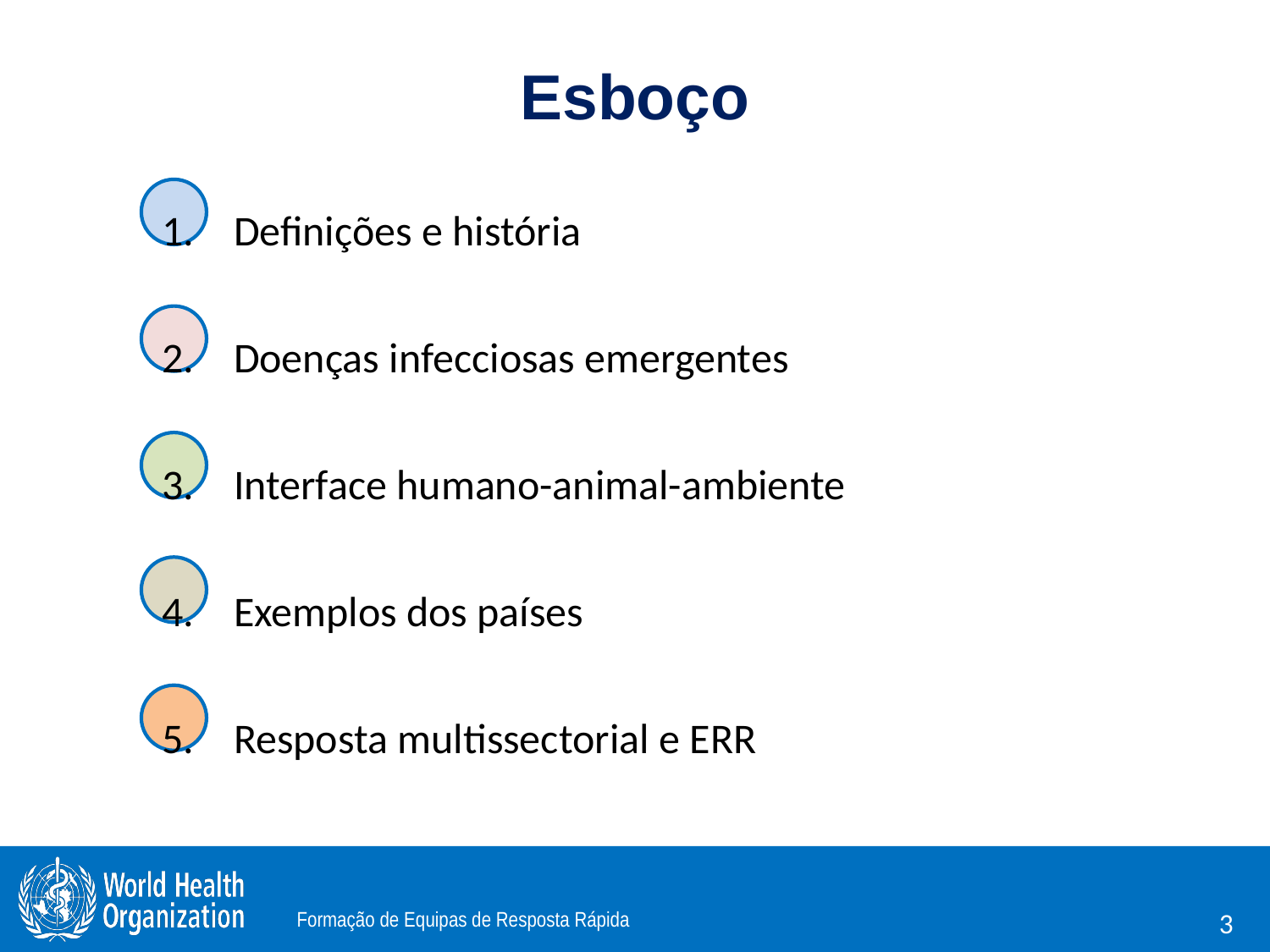

# Esboço
Definições e história
Doenças infecciosas emergentes
Interface humano-animal-ambiente
Exemplos dos países
Resposta multissectorial e ERR